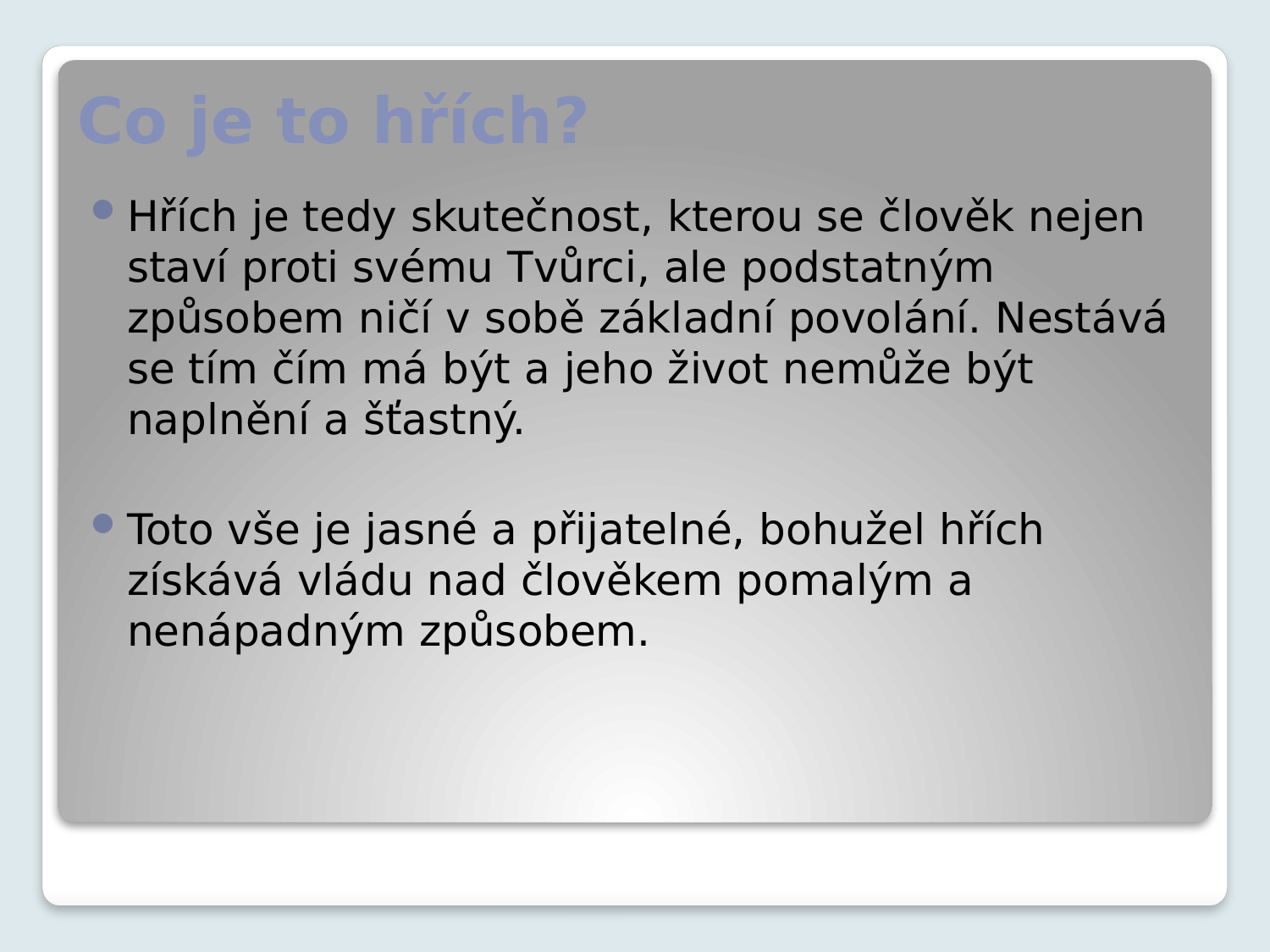

# Co je to hřích?
Hřích je tedy skutečnost, kterou se člověk nejen staví proti svému Tvůrci, ale podstatným způsobem ničí v sobě základní povolání. Nestává se tím čím má být a jeho život nemůže být naplnění a šťastný.

Toto vše je jasné a přijatelné, bohužel hřích získává vládu nad člověkem pomalým a nenápadným způsobem.